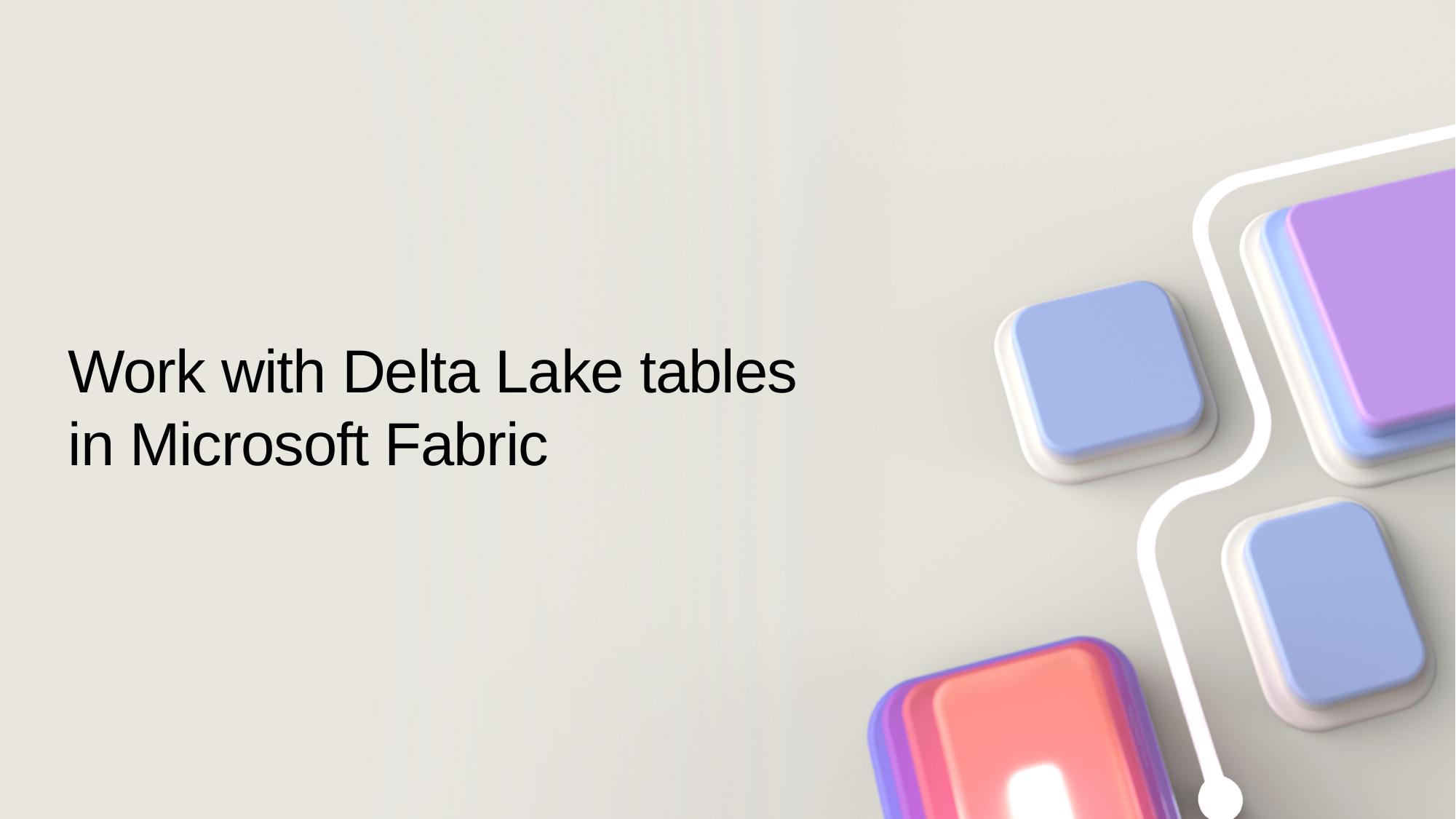

# Work with Delta Lake tables in Microsoft Fabric